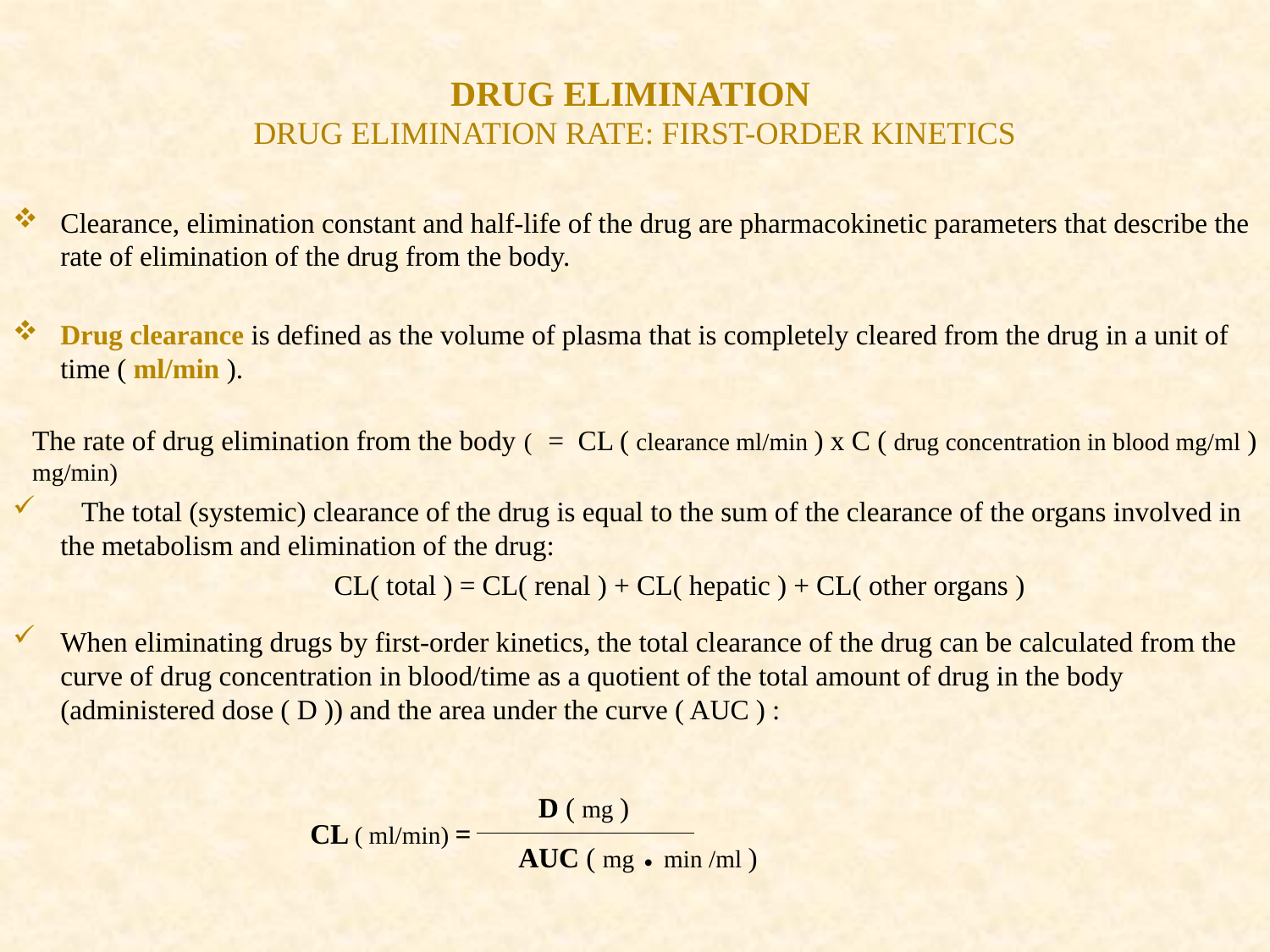

# DRUG ELIMINATION DRUG ELIMINATION RATE: FIRST-ORDER KINETICS

Clearance, elimination constant and half-life of the drug are pharmacokinetic parameters that describe the rate of elimination of the drug from the body.

Drug clearance is defined as the volume of plasma that is completely cleared from the drug in a unit of time ( ml/min ).

   The total (systemic) clearance of the drug is equal to the sum of the clearance of the organs involved in the metabolism and elimination of the drug:
                                              CL( total ) = CL( renal ) + CL( hepatic ) + CL( other organs )

When eliminating drugs by first-order kinetics, the total clearance of the drug can be calculated from the curve of drug concentration in blood/time as a quotient of the total amount of drug in the body (administered dose ( D )) and the area under the curve ( AUC ) :

The rate of drug elimination from the body ( mg/min)
=
CL ( clearance ml/min ) x C ( drug concentration in blood mg/ml )
D ( mg )
CL ( ml/min) =
AUC ( mg ● min /ml )